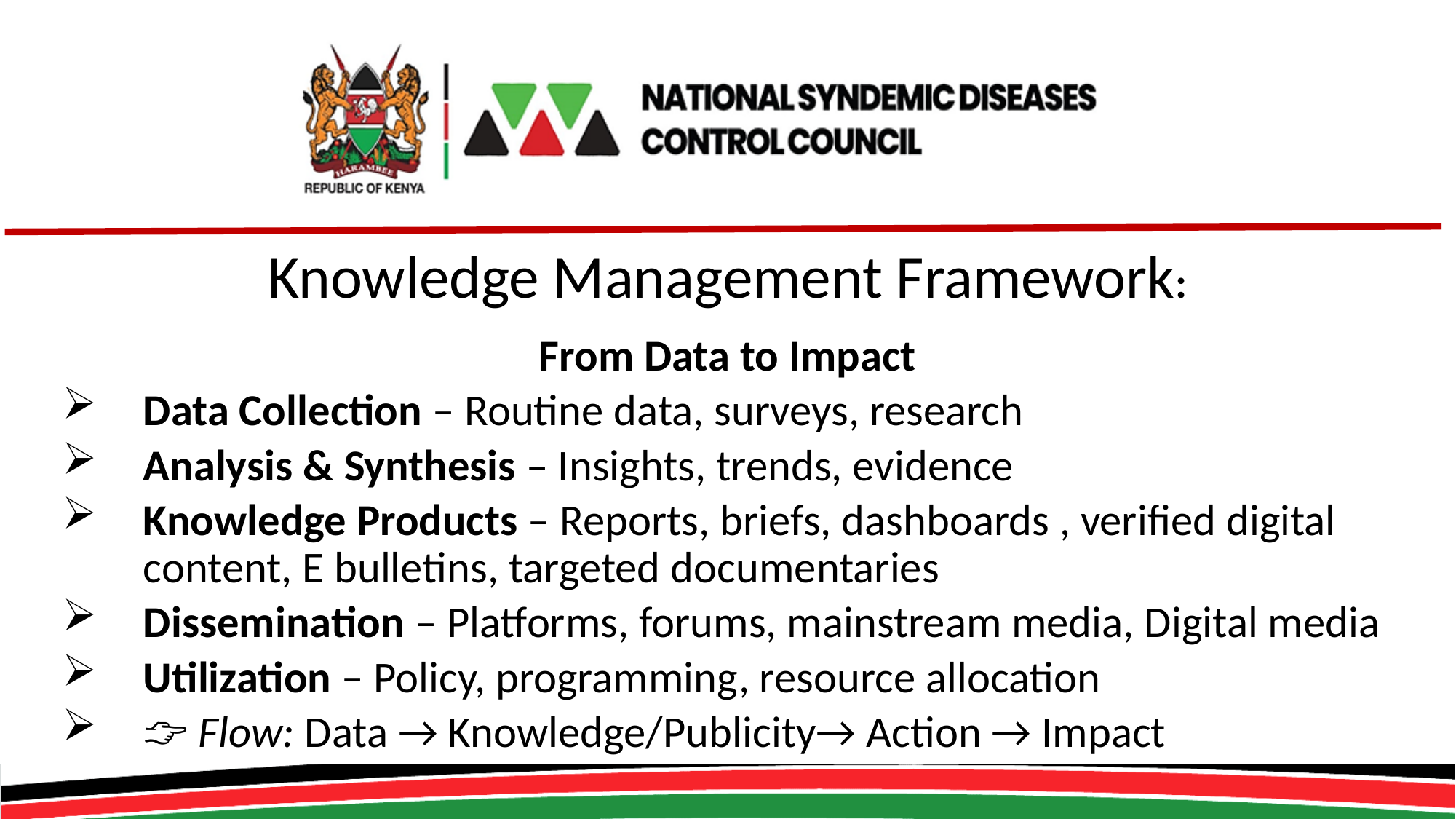

# Knowledge Management Framework:
From Data to Impact
Data Collection – Routine data, surveys, research
Analysis & Synthesis – Insights, trends, evidence
Knowledge Products – Reports, briefs, dashboards , verified digital content, E bulletins, targeted documentaries
Dissemination – Platforms, forums, mainstream media, Digital media
Utilization – Policy, programming, resource allocation
👉 Flow: Data → Knowledge/Publicity→ Action → Impact